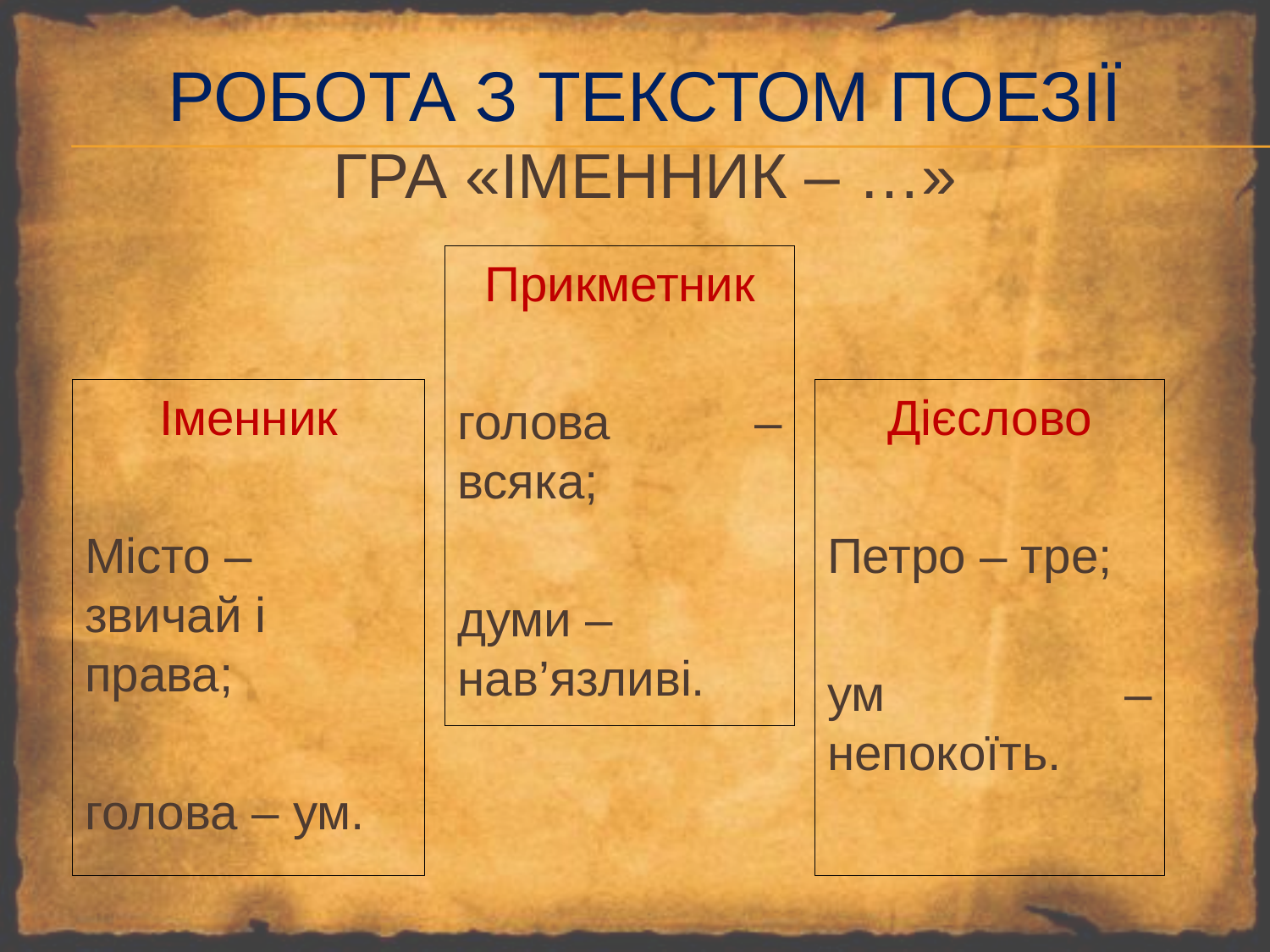

# Робота з текстом поезії Гра «Іменник – …»
Прикметник

голова – всяка;

думи – нав’язливі.

Іменник

Місто – звичай і права;

голова – ум.

Дієслово

Петро – тре;

ум – непокоїть.